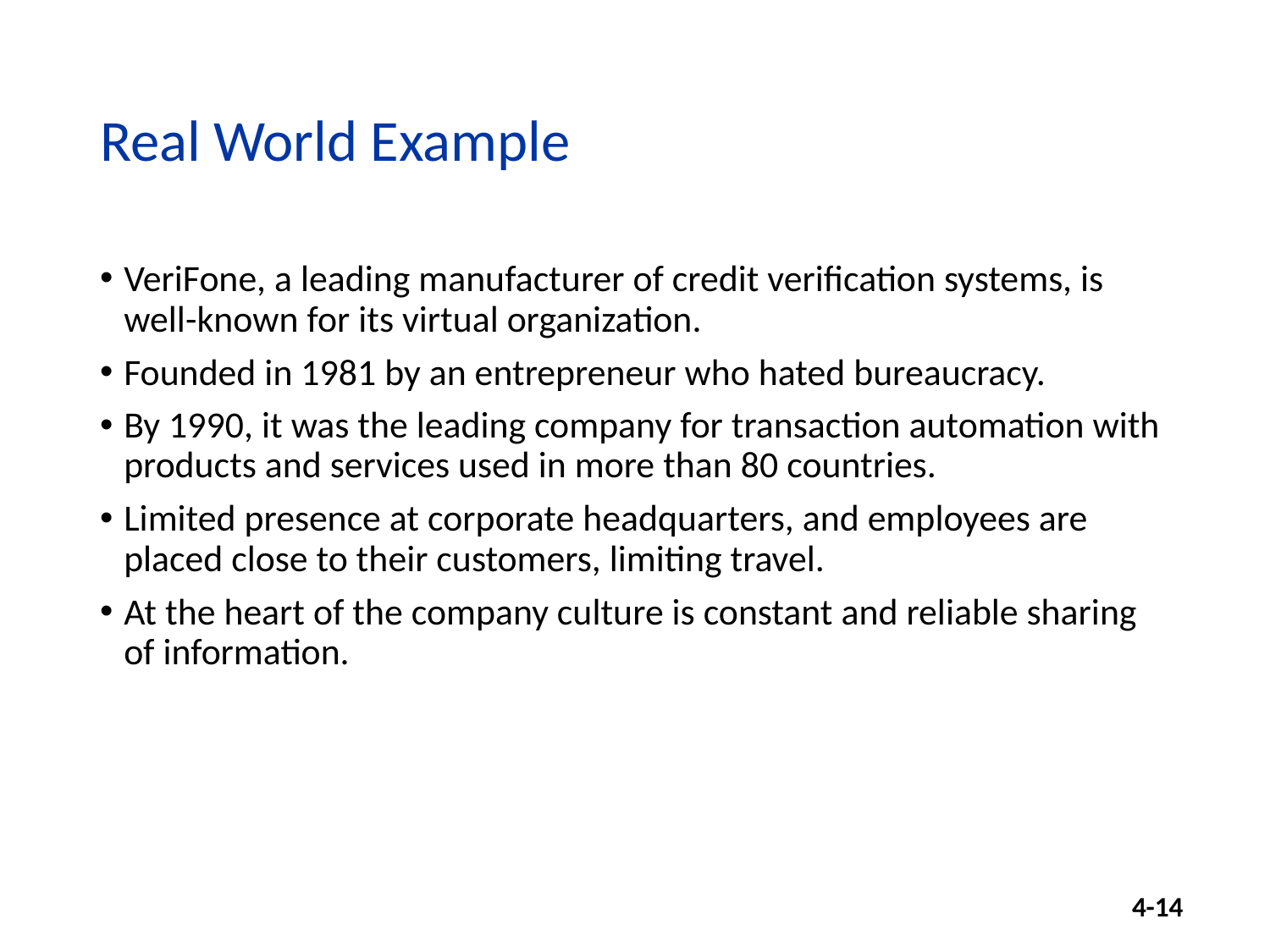

# Real World Example
VeriFone, a leading manufacturer of credit verification systems, is well-known for its virtual organization.
Founded in 1981 by an entrepreneur who hated bureaucracy.
By 1990, it was the leading company for transaction automation with products and services used in more than 80 countries.
Limited presence at corporate headquarters, and employees are placed close to their customers, limiting travel.
At the heart of the company culture is constant and reliable sharing of information.